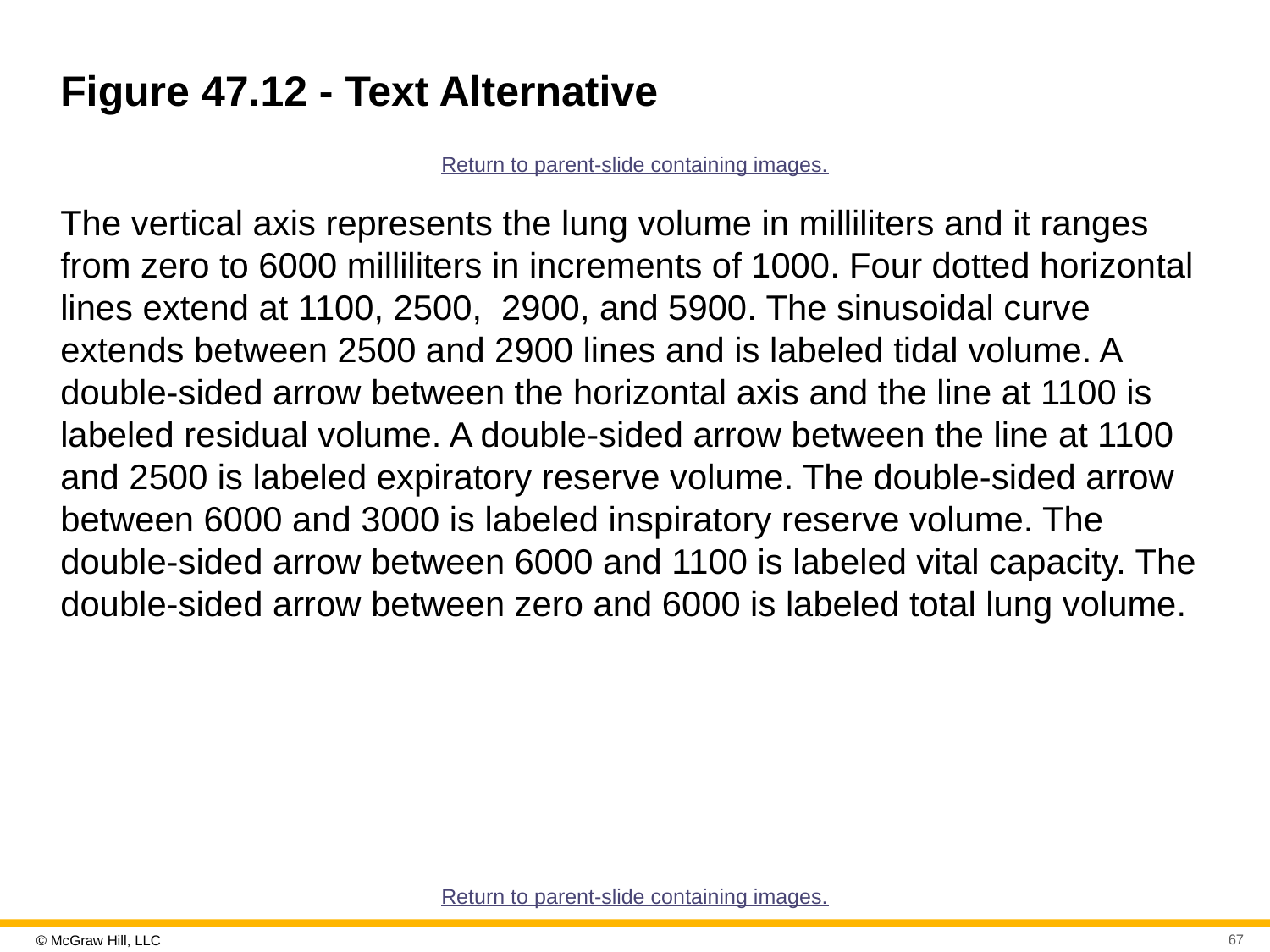

# Figure 47.12 - Text Alternative
Return to parent-slide containing images.
The vertical axis represents the lung volume in milliliters and it ranges from zero to 6000 milliliters in increments of 1000. Four dotted horizontal lines extend at 1100, 2500,  2900, and 5900. The sinusoidal curve extends between 2500 and 2900 lines and is labeled tidal volume. A double-sided arrow between the horizontal axis and the line at 1100 is labeled residual volume. A double-sided arrow between the line at 1100 and 2500 is labeled expiratory reserve volume. The double-sided arrow between 6000 and 3000 is labeled inspiratory reserve volume. The double-sided arrow between 6000 and 1100 is labeled vital capacity. The double-sided arrow between zero and 6000 is labeled total lung volume.
Return to parent-slide containing images.
67